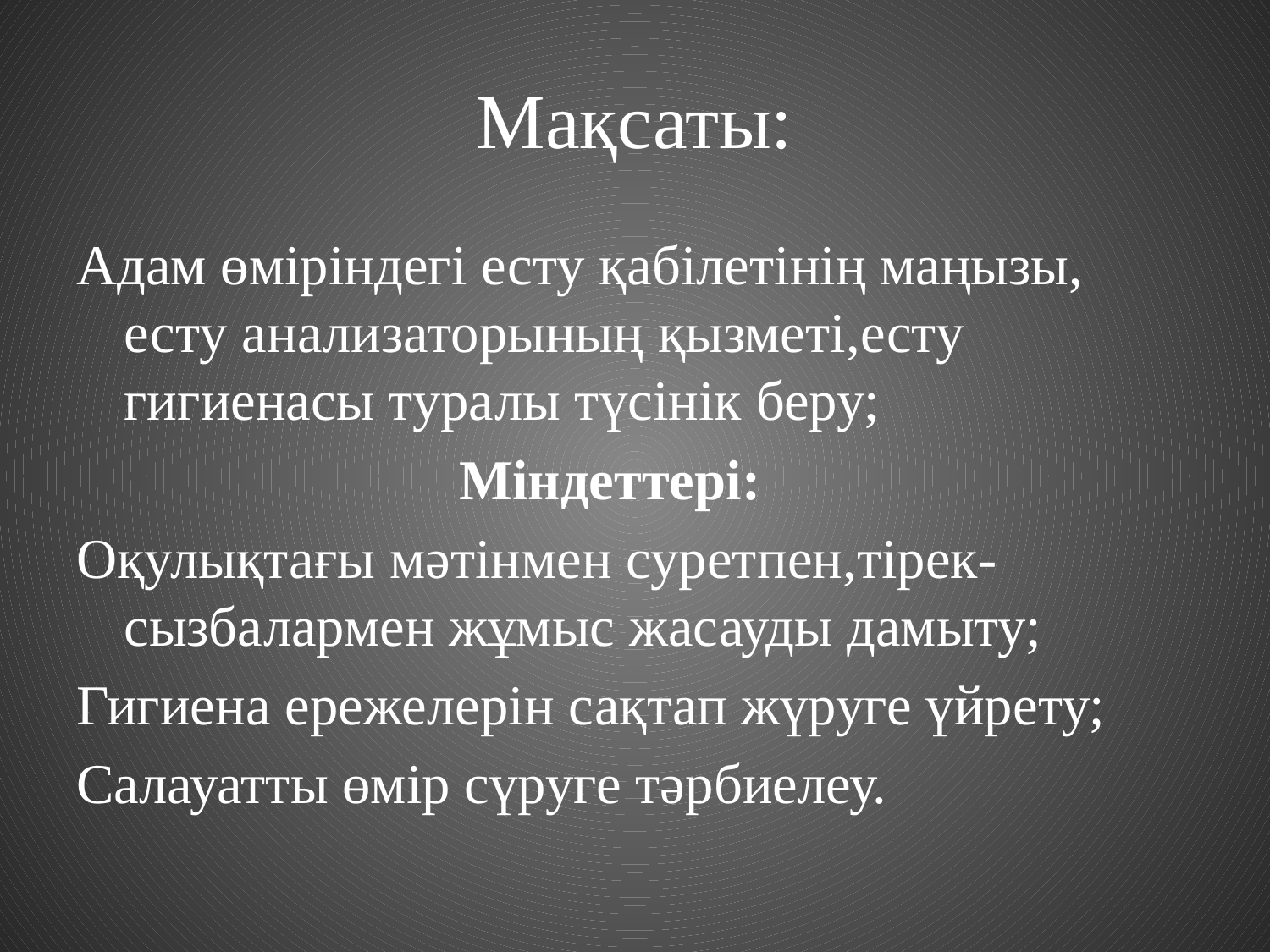

# Мақсаты:
Адам өміріндегі есту қабілетінің маңызы, есту анализаторының қызметі,есту гигиенасы туралы түсінік беру;
                           Міндеттері:
Оқулықтағы мәтінмен суретпен,тірек-сызбалармен жұмыс жасауды дамыту;
Гигиена ережелерін сақтап жүруге үйрету;
Салауатты өмір сүруге тәрбиелеу.